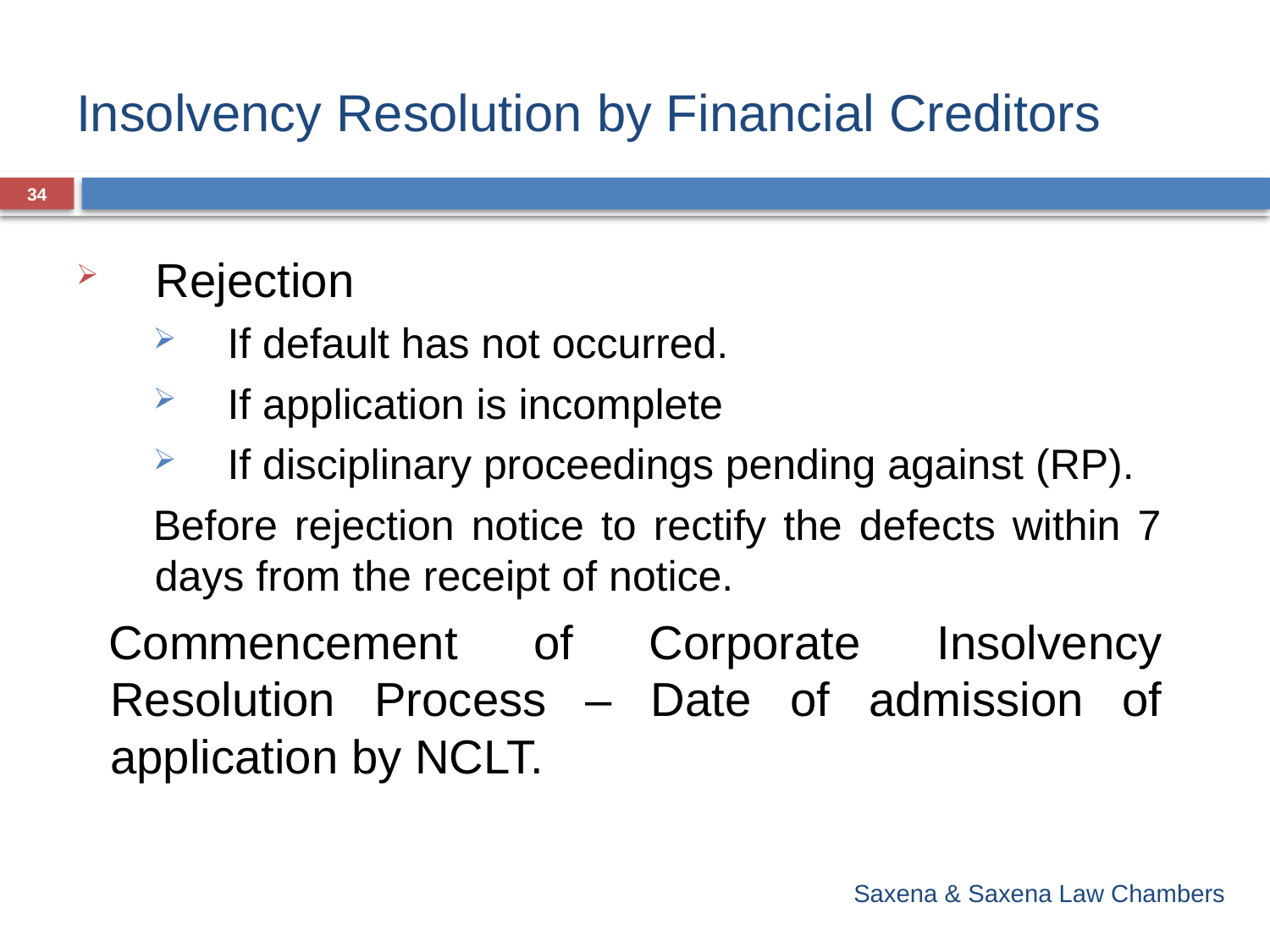

# Insolvency Resolution by Financial Creditors
34
Rejection
If default has not occurred.
If application is incomplete
If disciplinary proceedings pending against (RP).
Before rejection notice to rectify the defects within 7 days from the receipt of notice.
Commencement of Corporate Insolvency Resolution Process – Date of admission of application by NCLT.

Saxena & Saxena Law Chambers